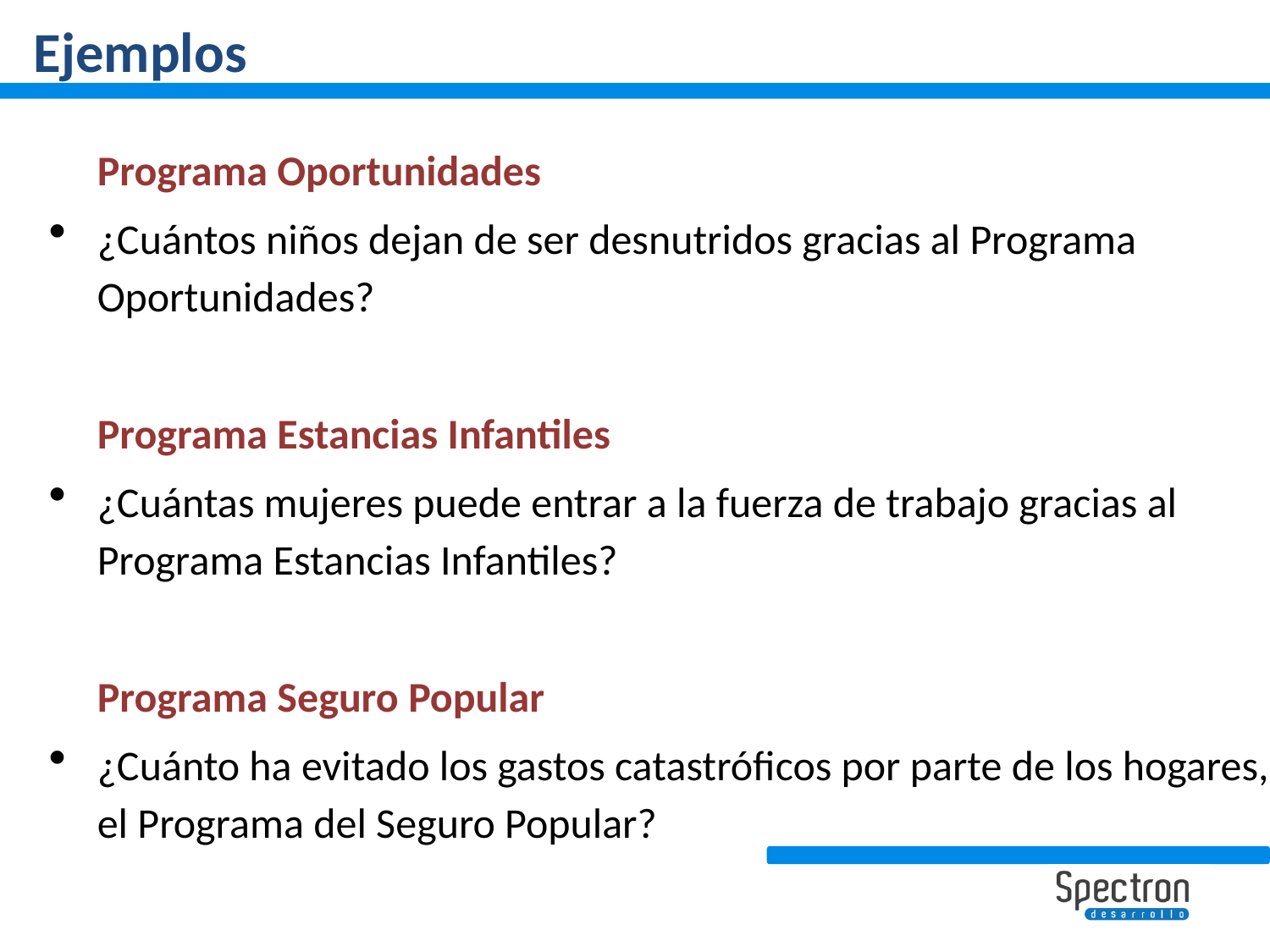

# Ejemplos
	Programa Oportunidades
¿Cuántos niños dejan de ser desnutridos gracias al Programa Oportunidades?

	Programa Estancias Infantiles
¿Cuántas mujeres puede entrar a la fuerza de trabajo gracias al Programa Estancias Infantiles?

	Programa Seguro Popular
¿Cuánto ha evitado los gastos catastróficos por parte de los hogares, el Programa del Seguro Popular?